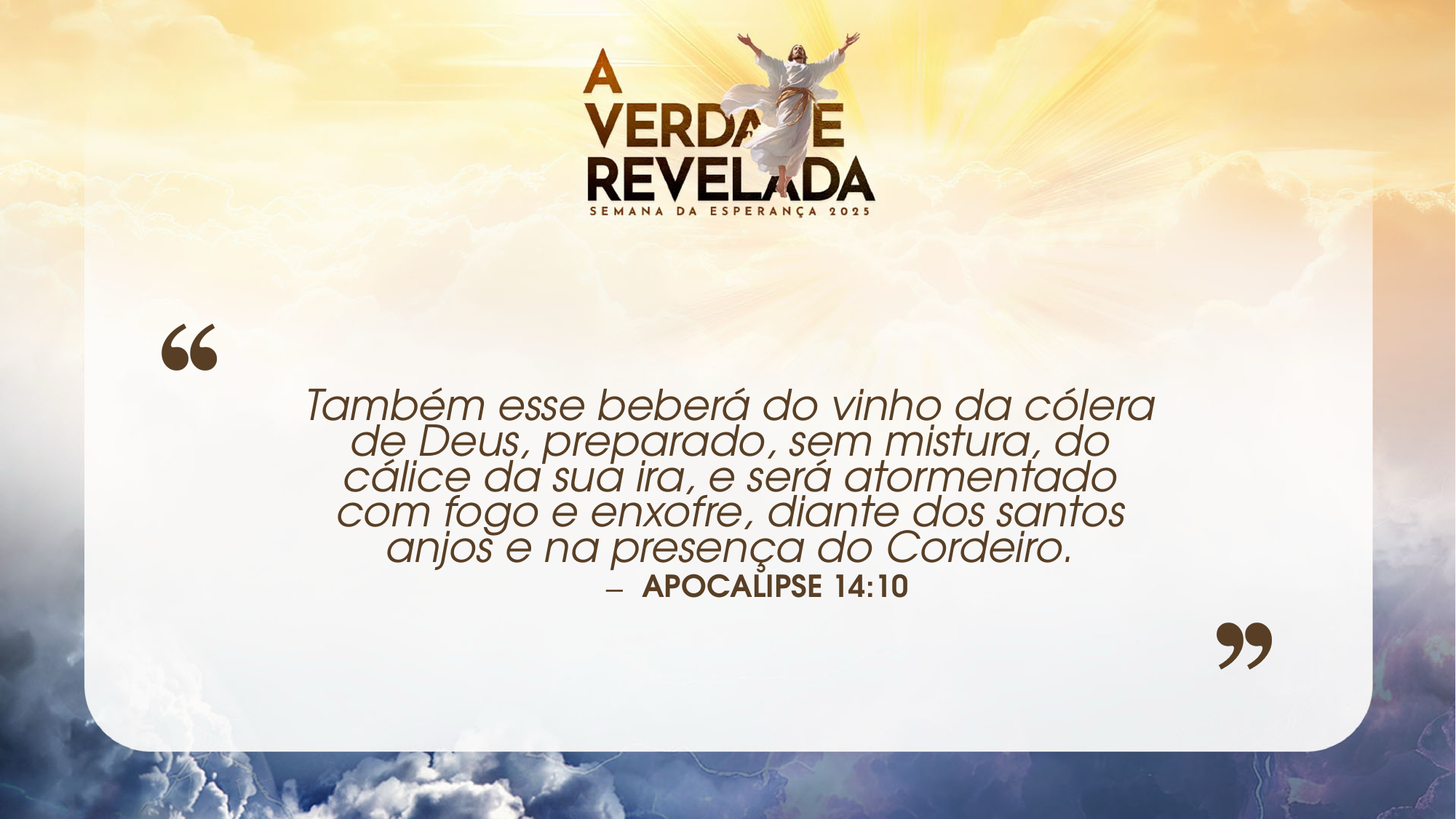

Também esse beberá do vinho da cólera de Deus, preparado, sem mistura, do cálice da sua ira, e será atormentado com fogo e enxofre, diante dos santos anjos e na presença do Cordeiro.
 APOCALIPSE 14:10